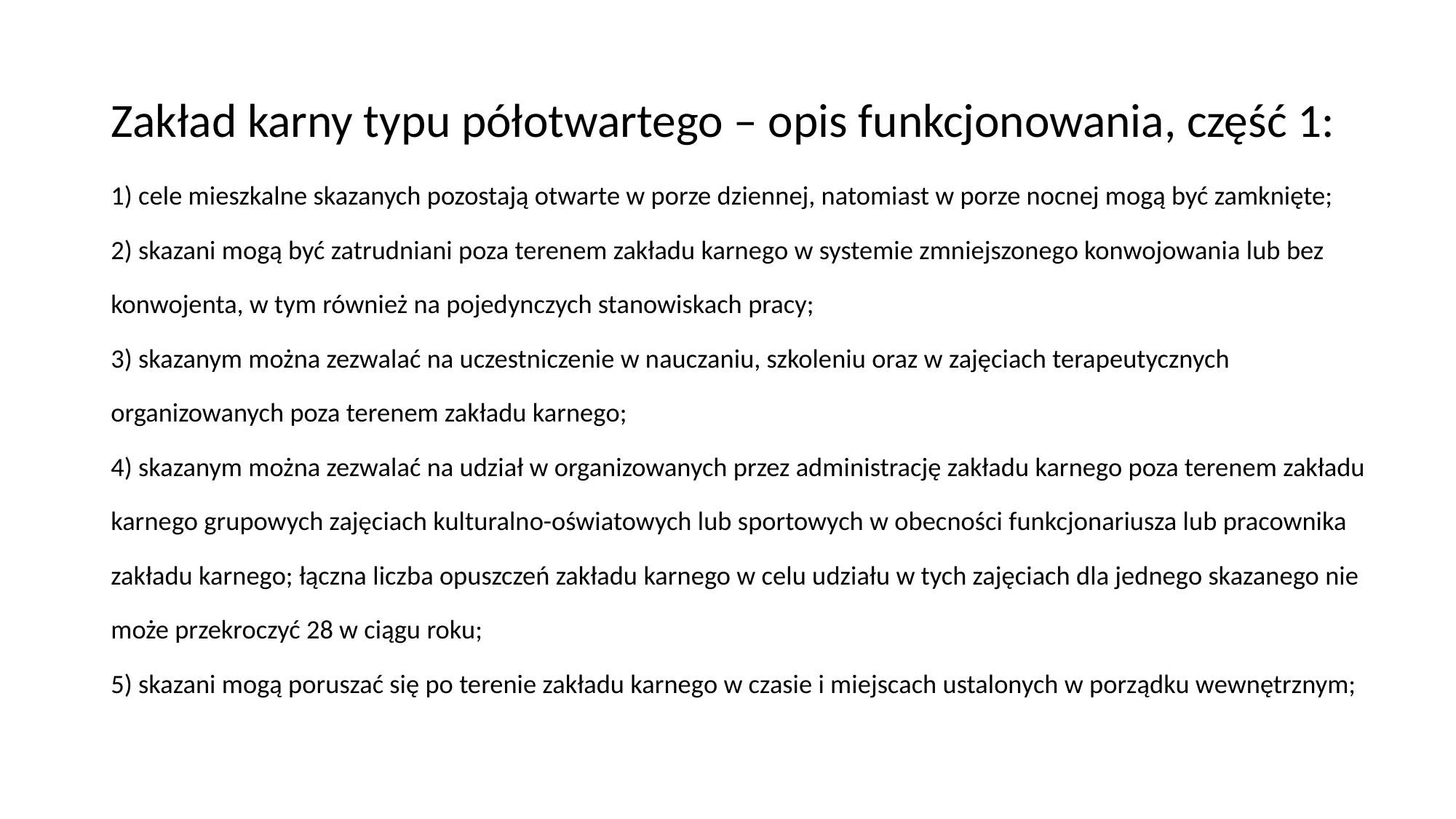

# Zakład karny typu półotwartego – opis funkcjonowania, część 1:
1) cele mieszkalne skazanych pozostają otwarte w porze dziennej, natomiast w porze nocnej mogą być zamknięte;
2) skazani mogą być zatrudniani poza terenem zakładu karnego w systemie zmniejszonego konwojowania lub bez konwojenta, w tym również na pojedynczych stanowiskach pracy;
3) skazanym można zezwalać na uczestniczenie w nauczaniu, szkoleniu oraz w zajęciach terapeutycznych organizowanych poza terenem zakładu karnego;
4) skazanym można zezwalać na udział w organizowanych przez administrację zakładu karnego poza terenem zakładu karnego grupowych zajęciach kulturalno-oświatowych lub sportowych w obecności funkcjonariusza lub pracownika zakładu karnego; łączna liczba opuszczeń zakładu karnego w celu udziału w tych zajęciach dla jednego skazanego nie może przekroczyć 28 w ciągu roku;
5) skazani mogą poruszać się po terenie zakładu karnego w czasie i miejscach ustalonych w porządku wewnętrznym;